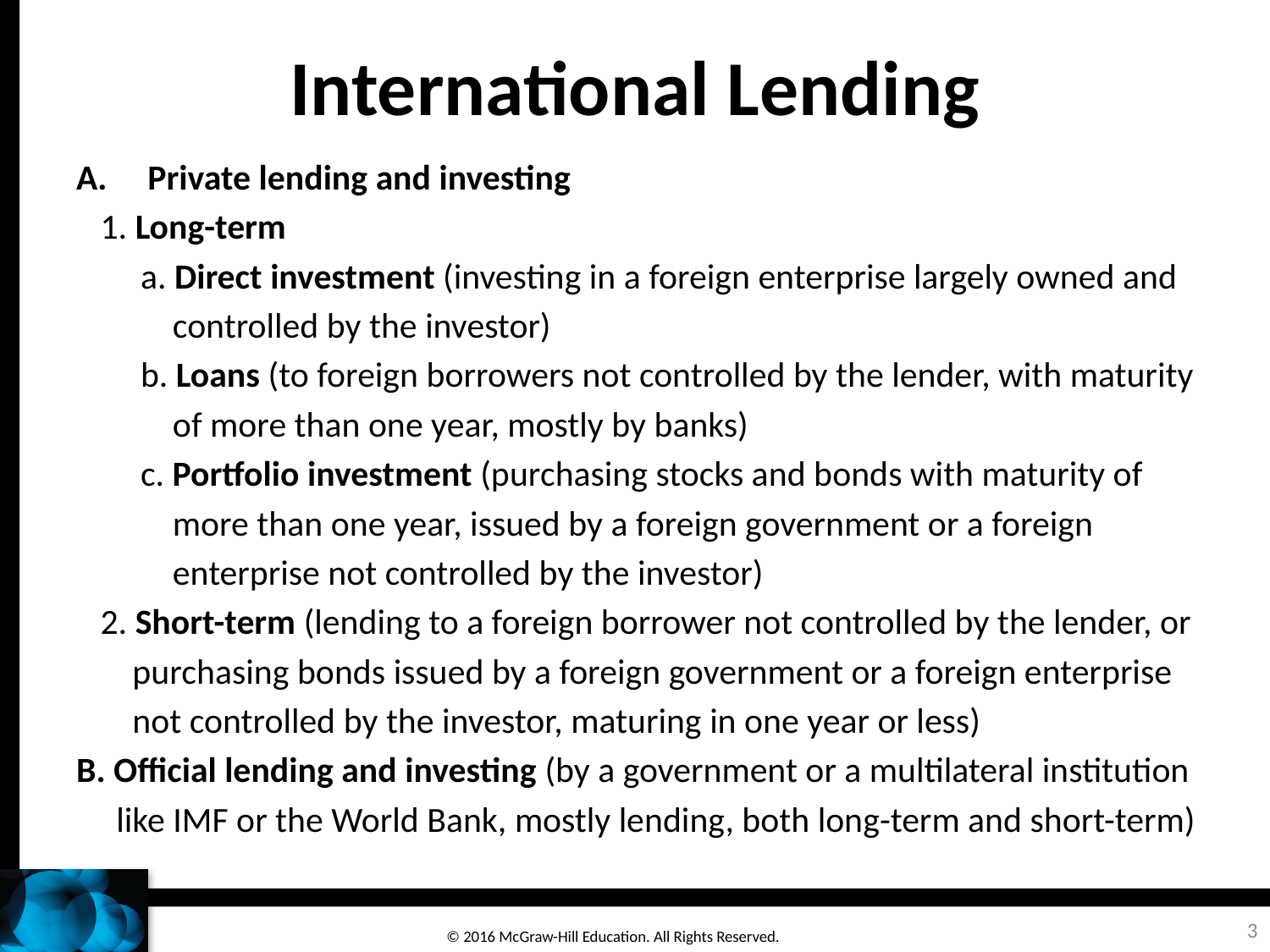

# International Lending
Private lending and investing
   1. Long-term
        a. Direct investment (investing in a foreign enterprise largely owned and
            controlled by the investor)
        b. Loans (to foreign borrowers not controlled by the lender, with maturity
            of more than one year, mostly by banks)
        c. Portfolio investment (purchasing stocks and bonds with maturity of
            more than one year, issued by a foreign government or a foreign
            enterprise not controlled by the investor)
   2. Short-term (lending to a foreign borrower not controlled by the lender, or
       purchasing bonds issued by a foreign government or a foreign enterprise
       not controlled by the investor, maturing in one year or less)
B. Official lending and investing (by a government or a multilateral institution
     like IMF or the World Bank, mostly lending, both long-term and short-term)
3
© 2016 McGraw-Hill Education. All Rights Reserved.